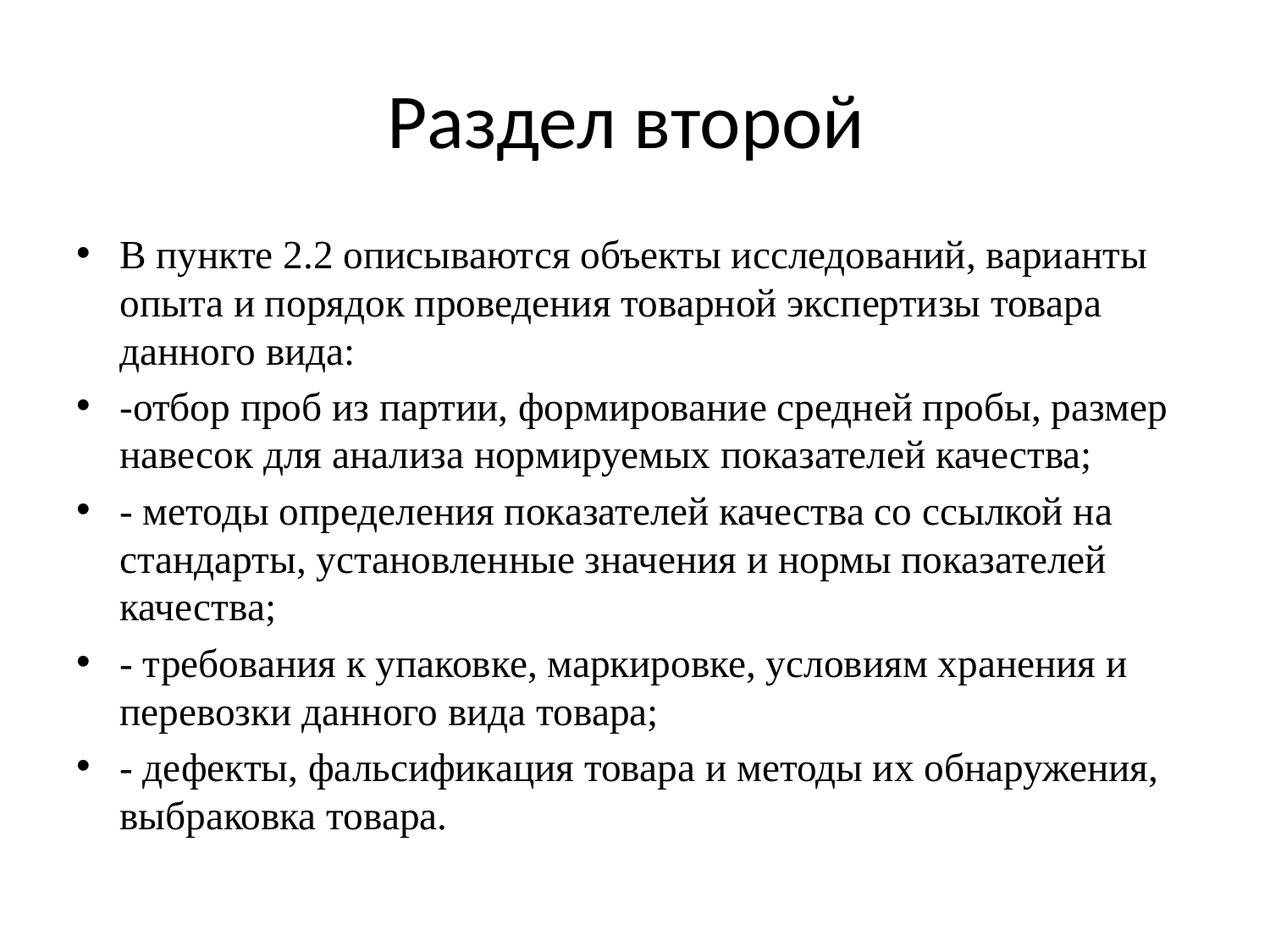

# Раздел второй
В пункте 2.2 описываются объекты исследований, варианты опыта и порядок проведения товарной экспертизы товара данного вида:
-отбор проб из партии, формирование средней пробы, размер навесок для анализа нормируемых показателей качества;
- методы определения показателей качества со ссылкой на стандарты, установленные значения и нормы показателей качества;
- требования к упаковке, маркировке, условиям хранения и перевозки данного вида товара;
- дефекты, фальсификация товара и методы их обнаружения, выбраковка товара.